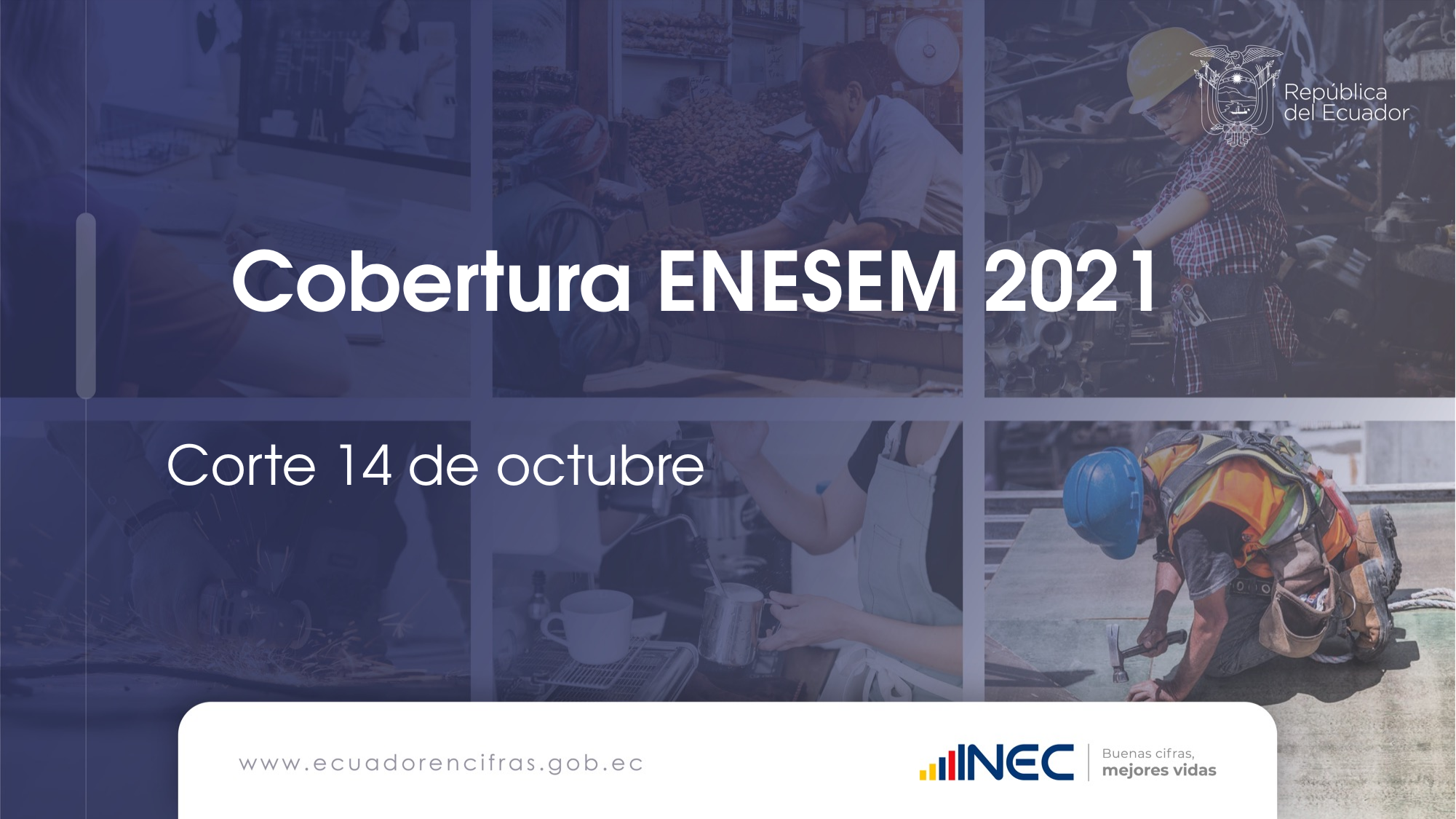

# Cobertura ENESEM 2021
Corte 14 de octubre